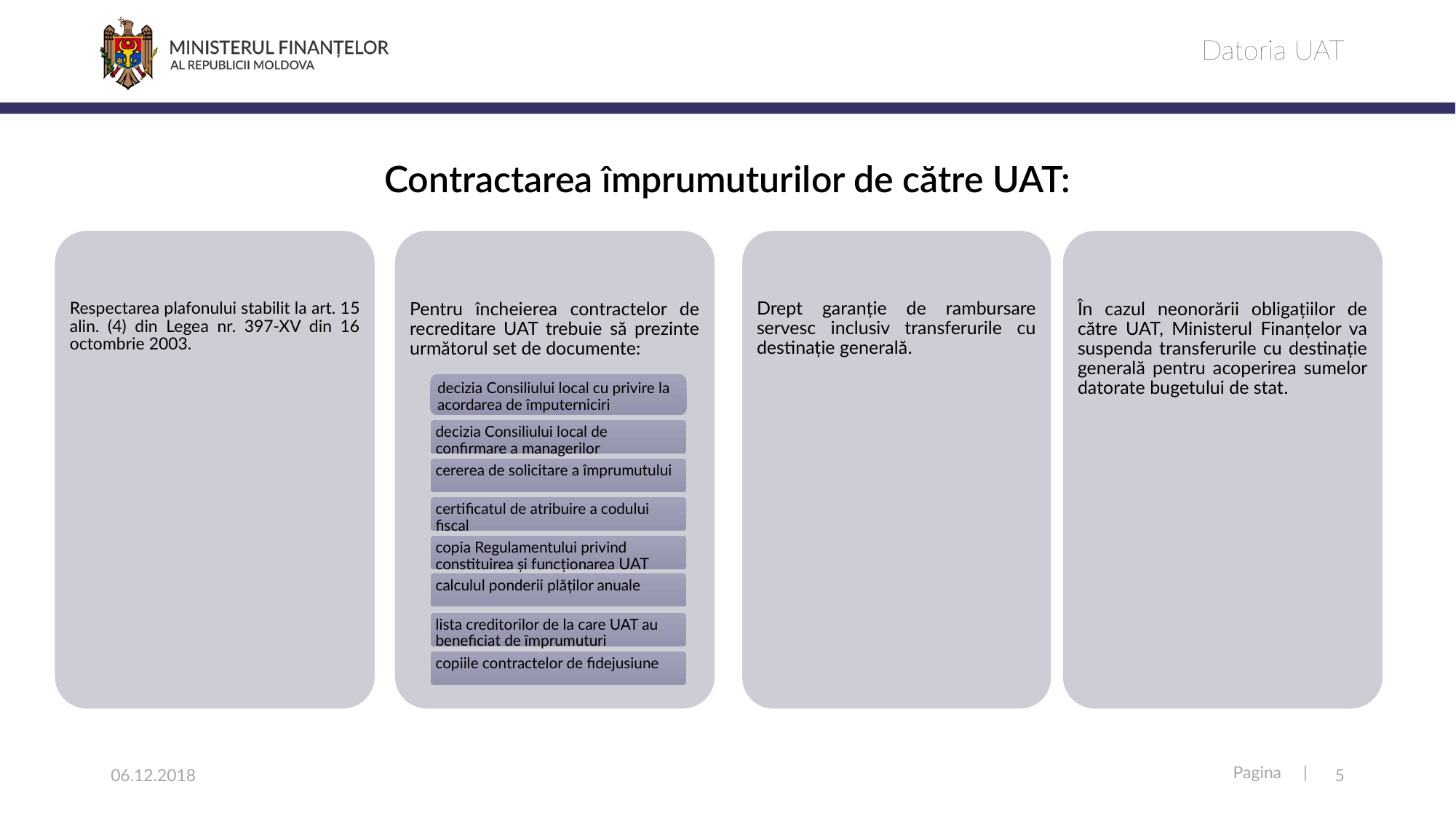

Datoria UAT
# Contractarea împrumuturilor de către UAT:

Respectarea plafonului stabilit la art. 15 alin. (4) din Legea nr. 397-XV din 16 octombrie 2003.

Pentru încheierea contractelor de recreditare UAT trebuie să prezinte următorul set de documente:
decizia Consiliului local cu privire la acordarea de împuterniciri
decizia Consiliului local de confirmare a managerilor
cererea de solicitare a împrumutului
certificatul de atribuire a codului fiscal
copia Regulamentului privind constituirea și funcționarea UAT
calculul ponderii plăților anuale
lista creditorilor de la care UAT au beneficiat de împrumuturi
copiile contractelor de fidejusiune

Drept garanție de rambursare servesc inclusiv transferurile cu destinație generală.

În cazul neonorării obligațiilor de către UAT, Ministerul Finanțelor va suspenda transferurile cu destinație generală pentru acoperirea sumelor datorate bugetului de stat.
06.12.2018
5